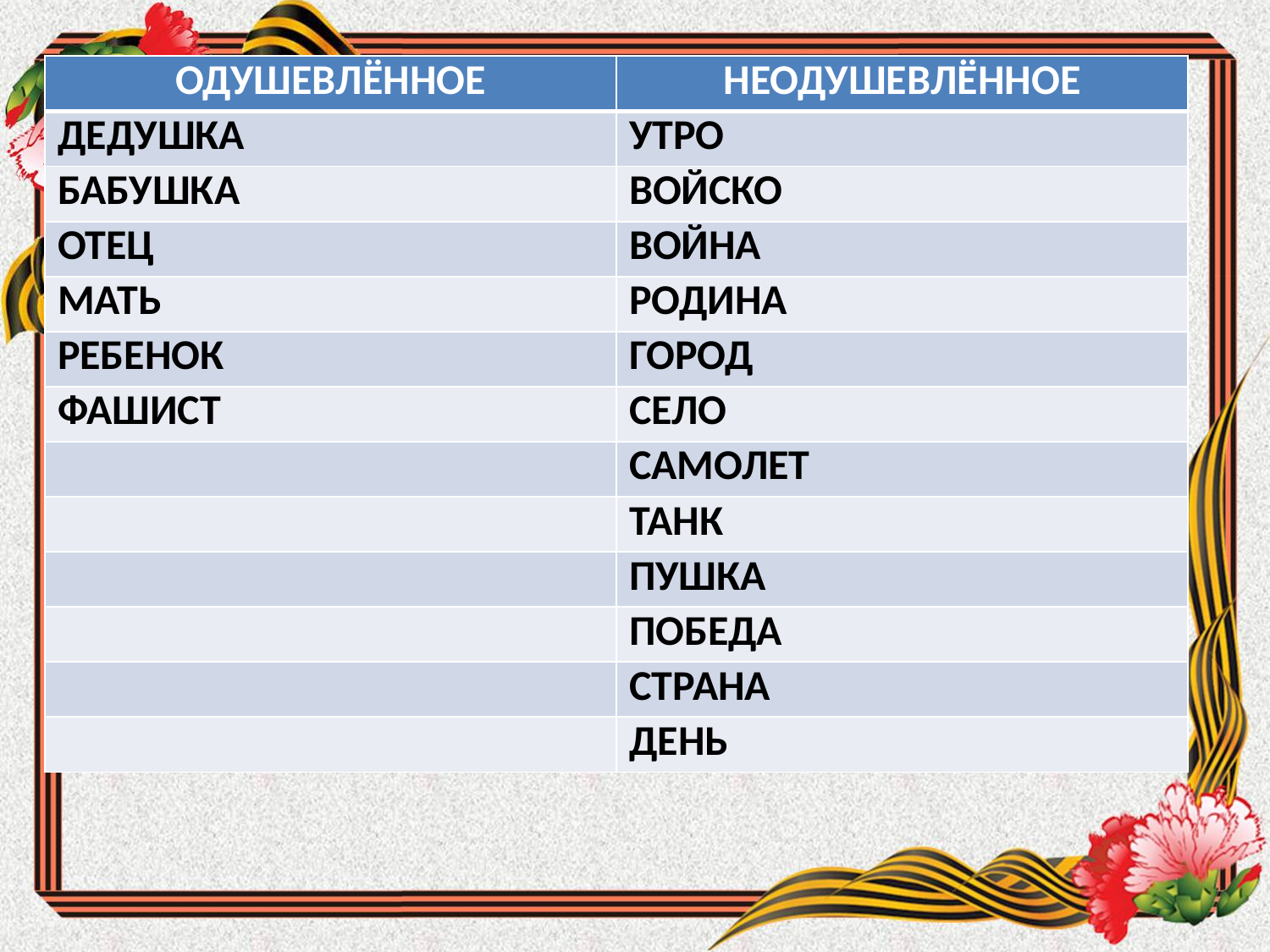

| ОДУШЕВЛЁННОЕ | НЕОДУШЕВЛЁННОЕ |
| --- | --- |
| ДЕДУШКА | УТРО |
| БАБУШКА | ВОЙСКО |
| ОТЕЦ | ВОЙНА |
| МАТЬ | РОДИНА |
| РЕБЕНОК | ГОРОД |
| ФАШИСТ | СЕЛО |
|  | САМОЛЕТ |
|  | ТАНК |
|  | ПУШКА |
|  | ПОБЕДА |
|  | СТРАНА |
|  | ДЕНЬ |